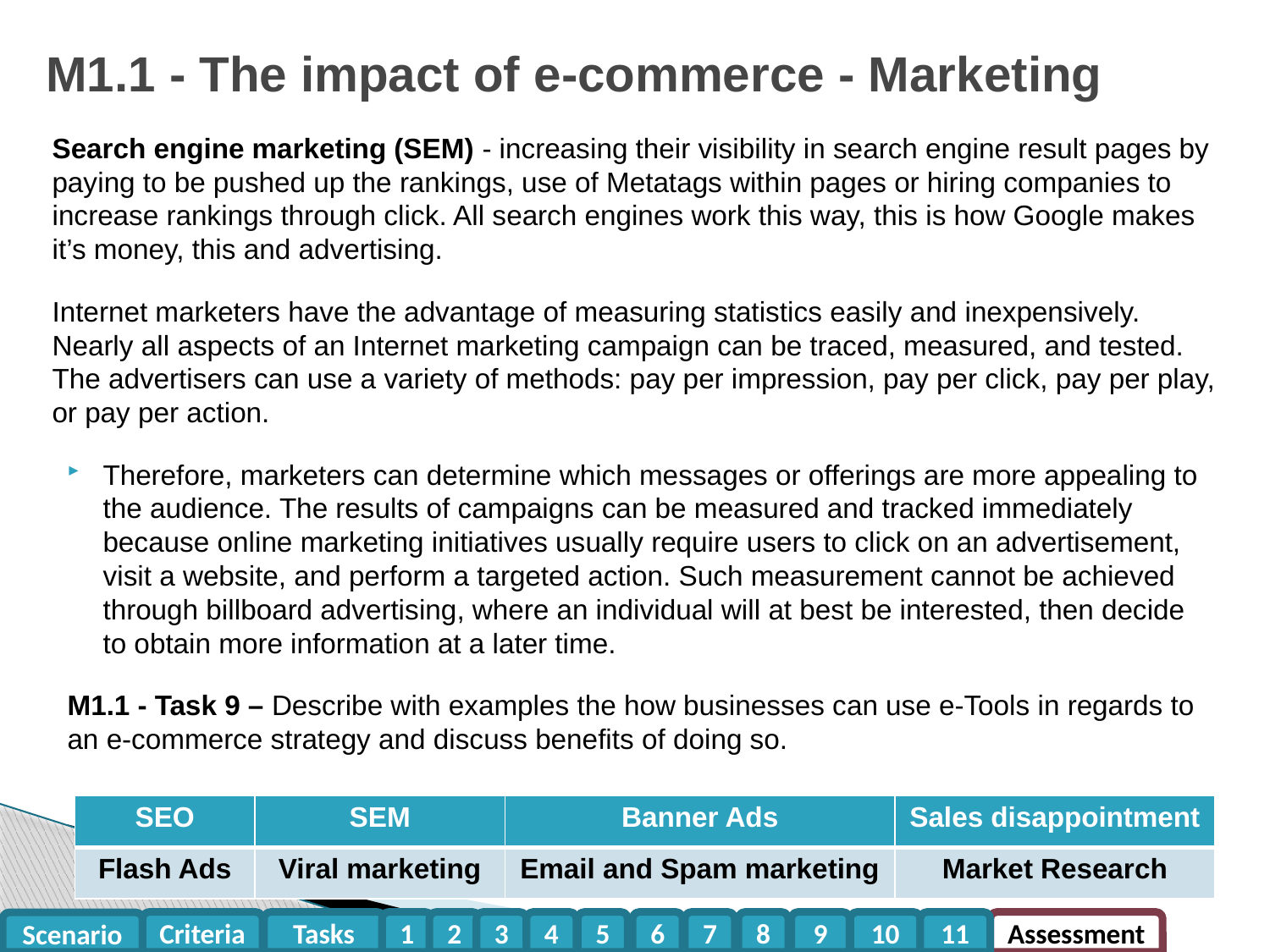

M1.1 - The impact of e-commerce - Marketing
Search engine marketing (SEM) - increasing their visibility in search engine result pages by paying to be pushed up the rankings, use of Metatags within pages or hiring companies to increase rankings through click. All search engines work this way, this is how Google makes it’s money, this and advertising.
Internet marketers have the advantage of measuring statistics easily and inexpensively. Nearly all aspects of an Internet marketing campaign can be traced, measured, and tested. The advertisers can use a variety of methods: pay per impression, pay per click, pay per play, or pay per action.
Therefore, marketers can determine which messages or offerings are more appealing to the audience. The results of campaigns can be measured and tracked immediately because online marketing initiatives usually require users to click on an advertisement, visit a website, and perform a targeted action. Such measurement cannot be achieved through billboard advertising, where an individual will at best be interested, then decide to obtain more information at a later time.
M1.1 - Task 9 – Describe with examples the how businesses can use e-Tools in regards to an e-commerce strategy and discuss benefits of doing so.

| SEO | SEM | Banner Ads | Sales disappointment |
| --- | --- | --- | --- |
| Flash Ads | Viral marketing | Email and Spam marketing | Market Research |